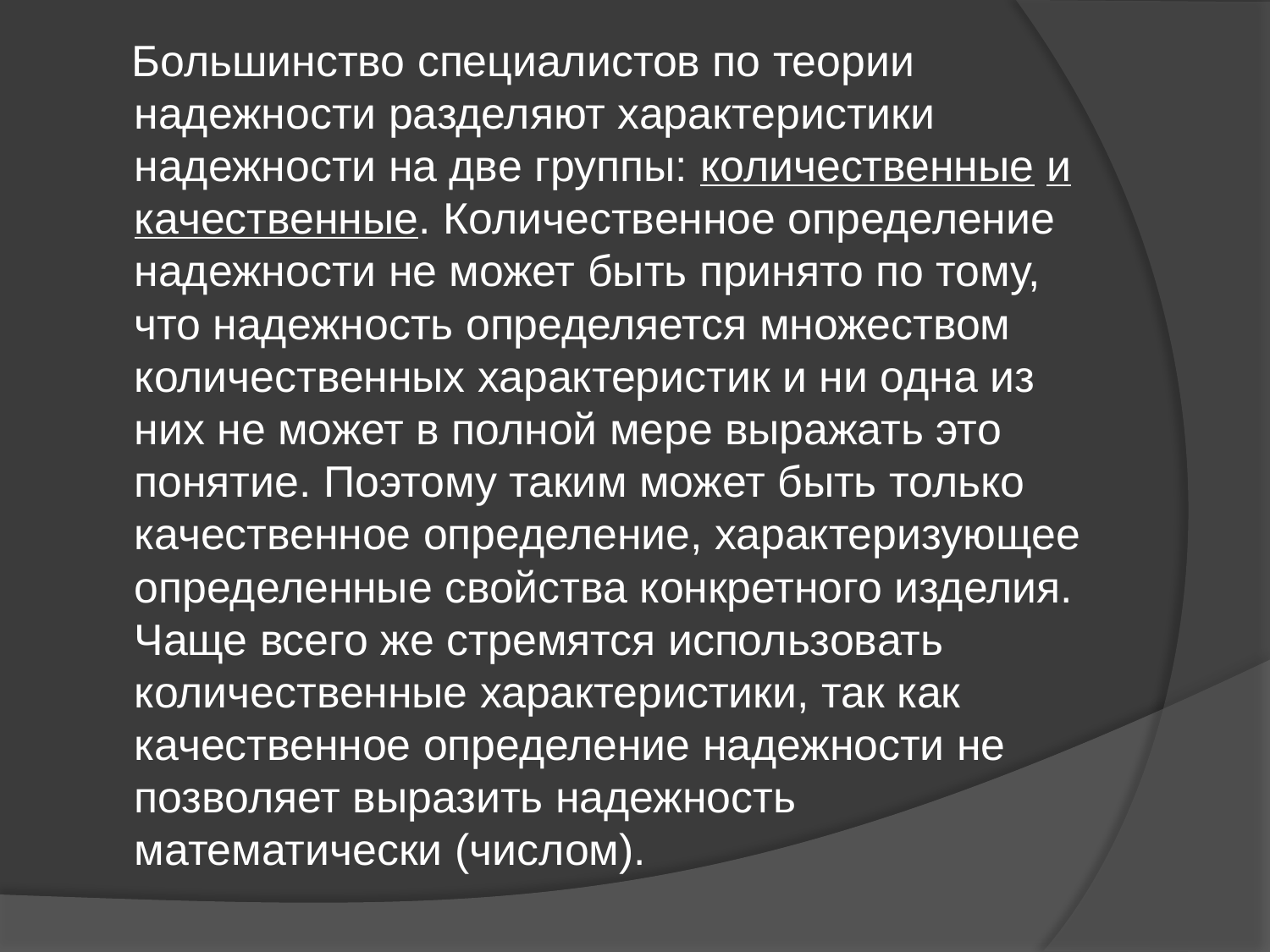

Большинство специалистов по теории надежности разделяют характеристики надежности на две группы: количественные и качественные. Количественное определение надежности не может быть принято по тому, что надежность определяется множеством количественных характеристик и ни одна из них не может в полной мере выражать это понятие. Поэтому таким может быть только качественное определение, характеризующее определенные свойства конкретного изделия. Чаще всего же стремятся использовать количественные характеристики, так как качественное определение надежности не позволяет выразить надежность математически (числом).
#